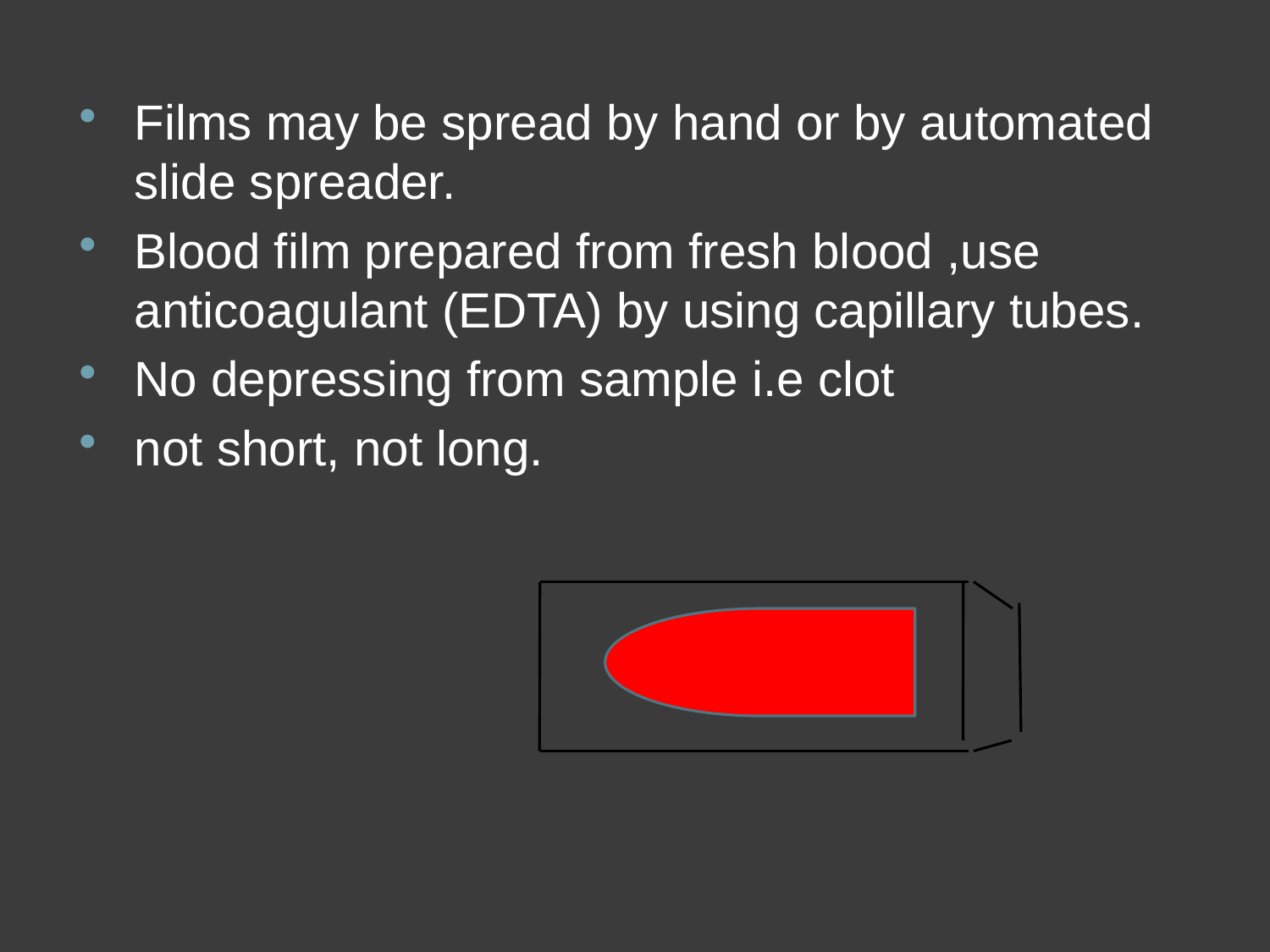

Films may be spread by hand or by automated slide spreader.
Blood film prepared from fresh blood ,use anticoagulant (EDTA) by using capillary tubes.
No depressing from sample i.e clot
not short, not long.